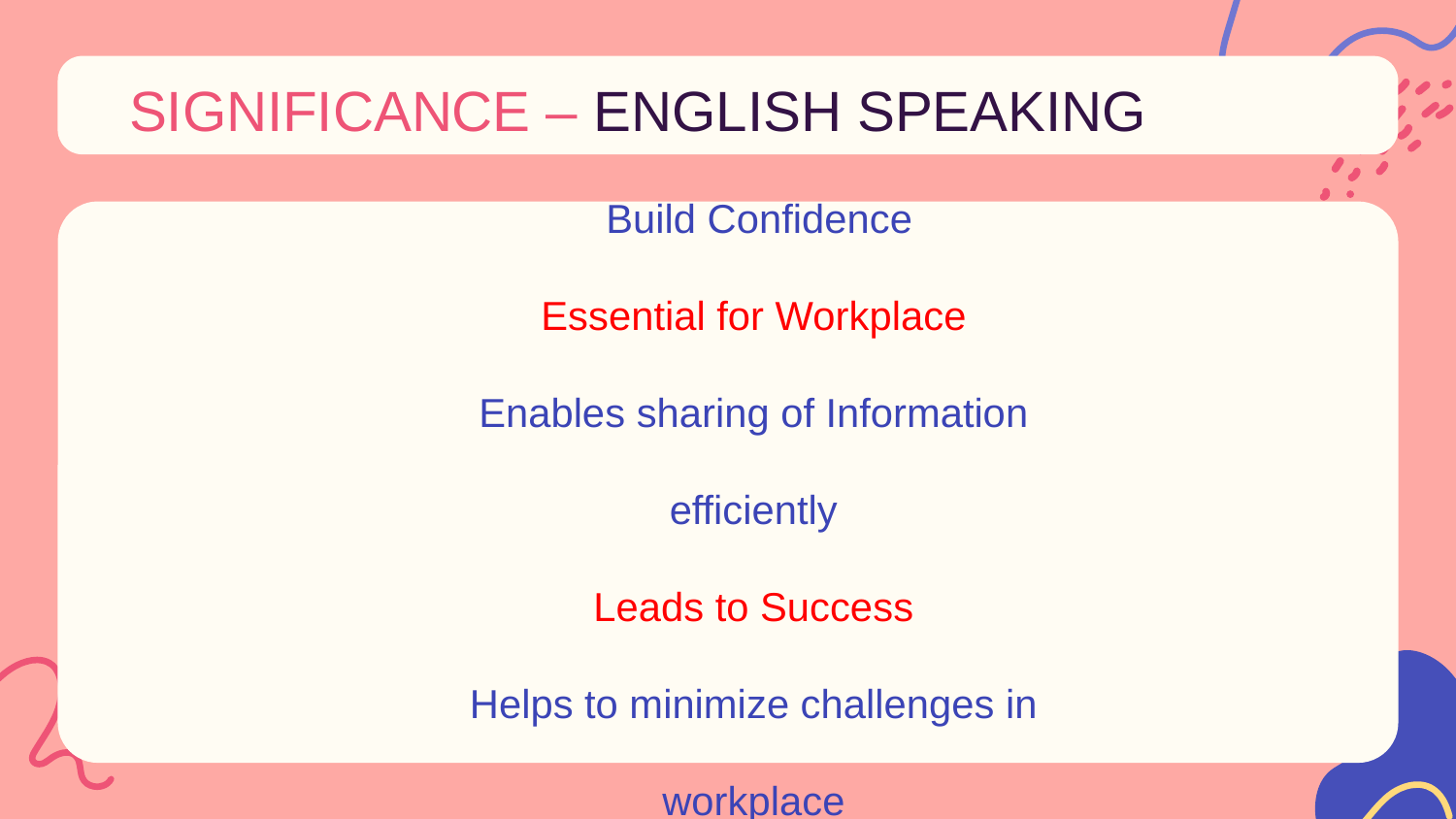

# SIGNIFICANCE – ENGLISH SPEAKING
 Build Confidence
Essential for Workplace
Enables sharing of Information efficiently
Leads to Success
Helps to minimize challenges in workplace